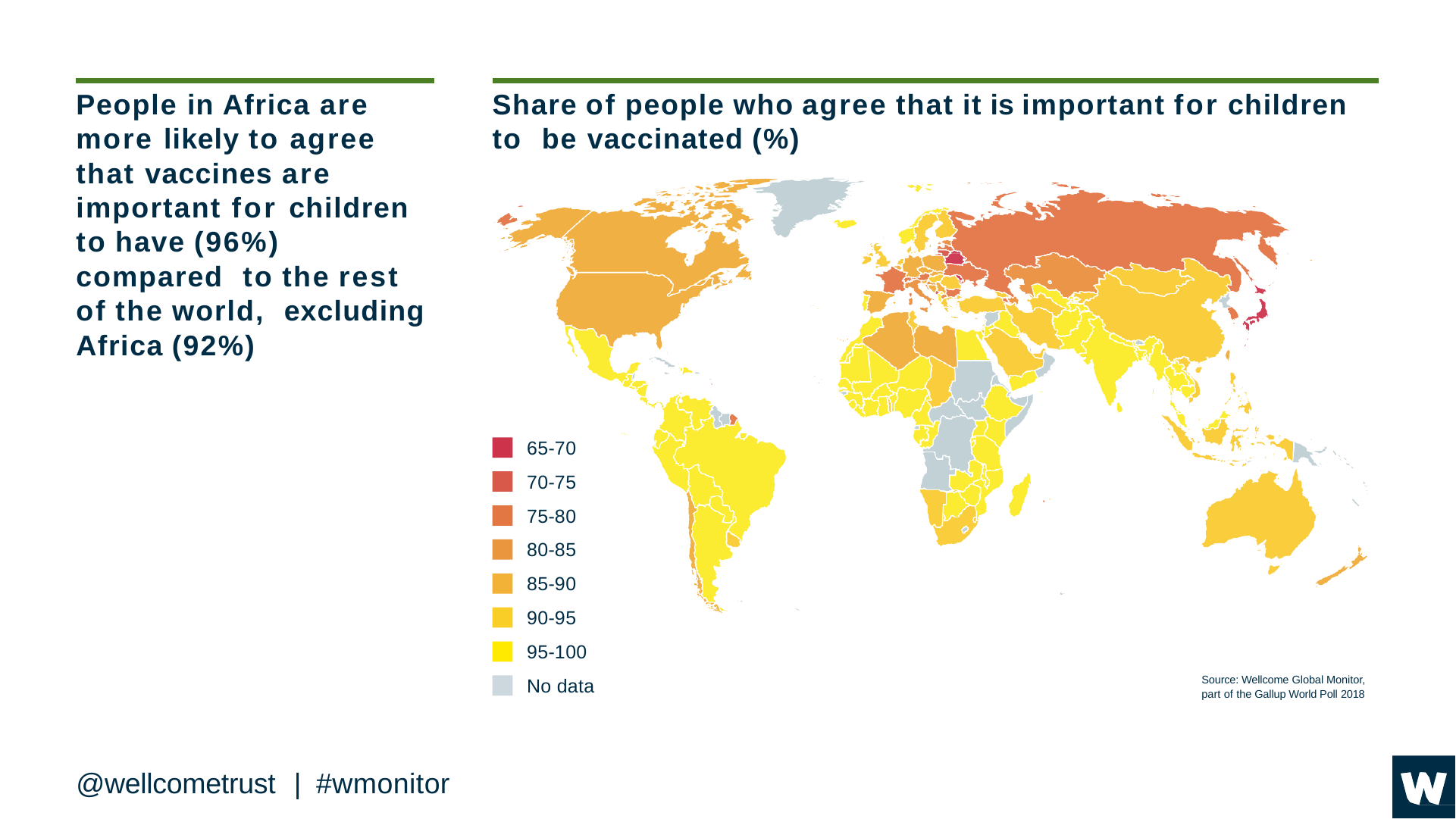

People in Africa are  more likely to agree  that vaccines are  important for children  to have (96%) compared  to the rest of the world,  excluding Africa (92%)
# Share of people who agree that it is important for children to  be vaccinated (%)

65-70
70-75
75-80
80-85
85-90
90-95
95-100
No data

Source: Wellcome Global Monitor,  part of the Gallup World Poll 2018

@wellcometrust	|	#wmonitor